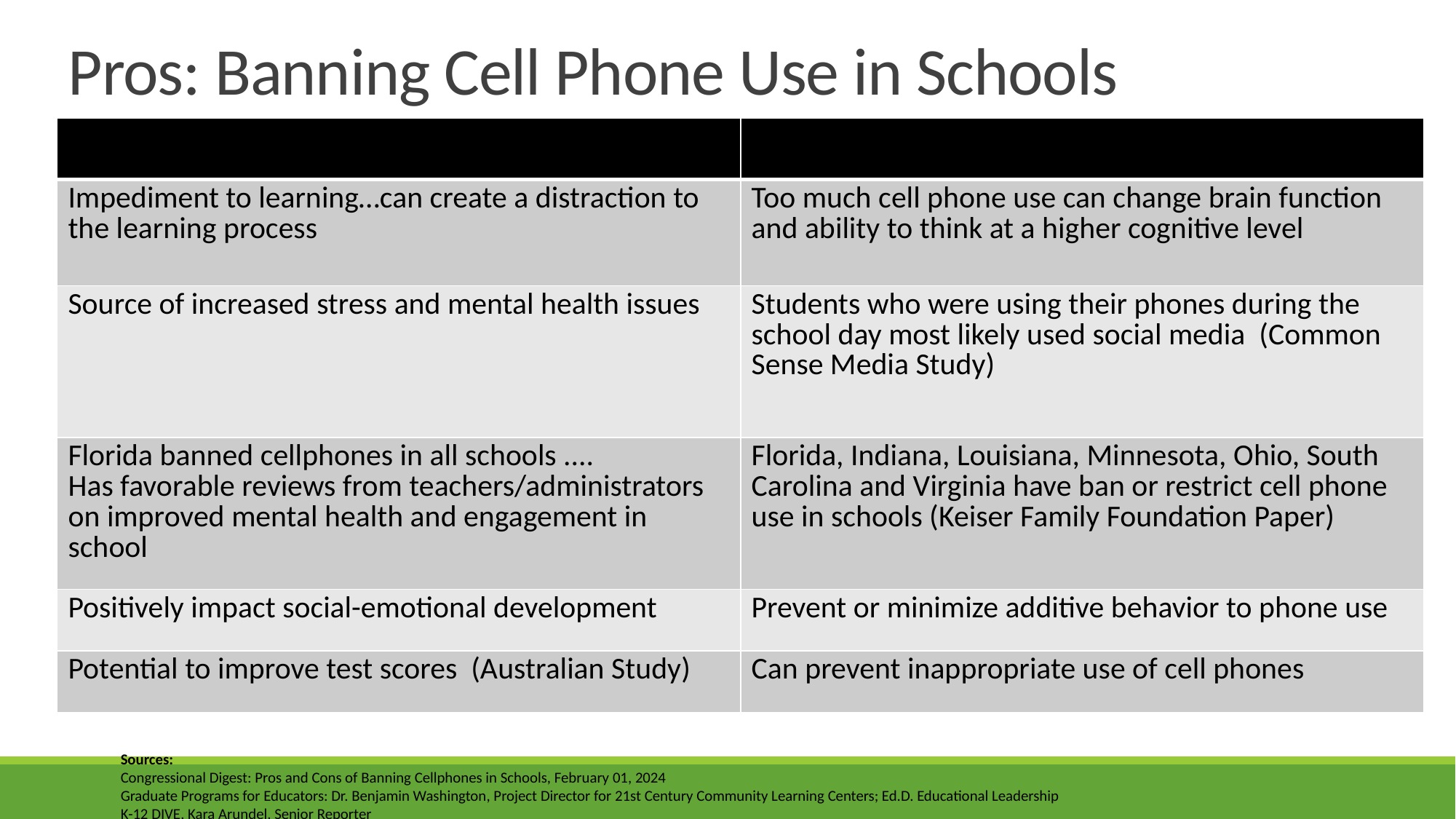

# Pros: Banning Cell Phone Use in Schools
|  |  |
| --- | --- |
| Impediment to learning…can create a distraction to the learning process | Too much cell phone use can change brain function and ability to think at a higher cognitive level |
| Source of increased stress and mental health issues | Students who were using their phones during the school day most likely used social media (Common Sense Media Study) |
| Florida banned cellphones in all schools .... Has favorable reviews from teachers/administrators on improved mental health and engagement in school | Florida, Indiana, Louisiana, Minnesota, Ohio, South Carolina and Virginia have ban or restrict cell phone use in schools (Keiser Family Foundation Paper) |
| Positively impact social-emotional development | Prevent or minimize additive behavior to phone use |
| Potential to improve test scores (Australian Study) | Can prevent inappropriate use of cell phones |
Sources:
Congressional Digest: Pros and Cons of Banning Cellphones in Schools, February 01, 2024
Graduate Programs for Educators: Dr. Benjamin Washington, Project Director for 21st Century Community Learning Centers; Ed.D. Educational Leadership
K-12 DIVE, Kara Arundel, Senior Reporter